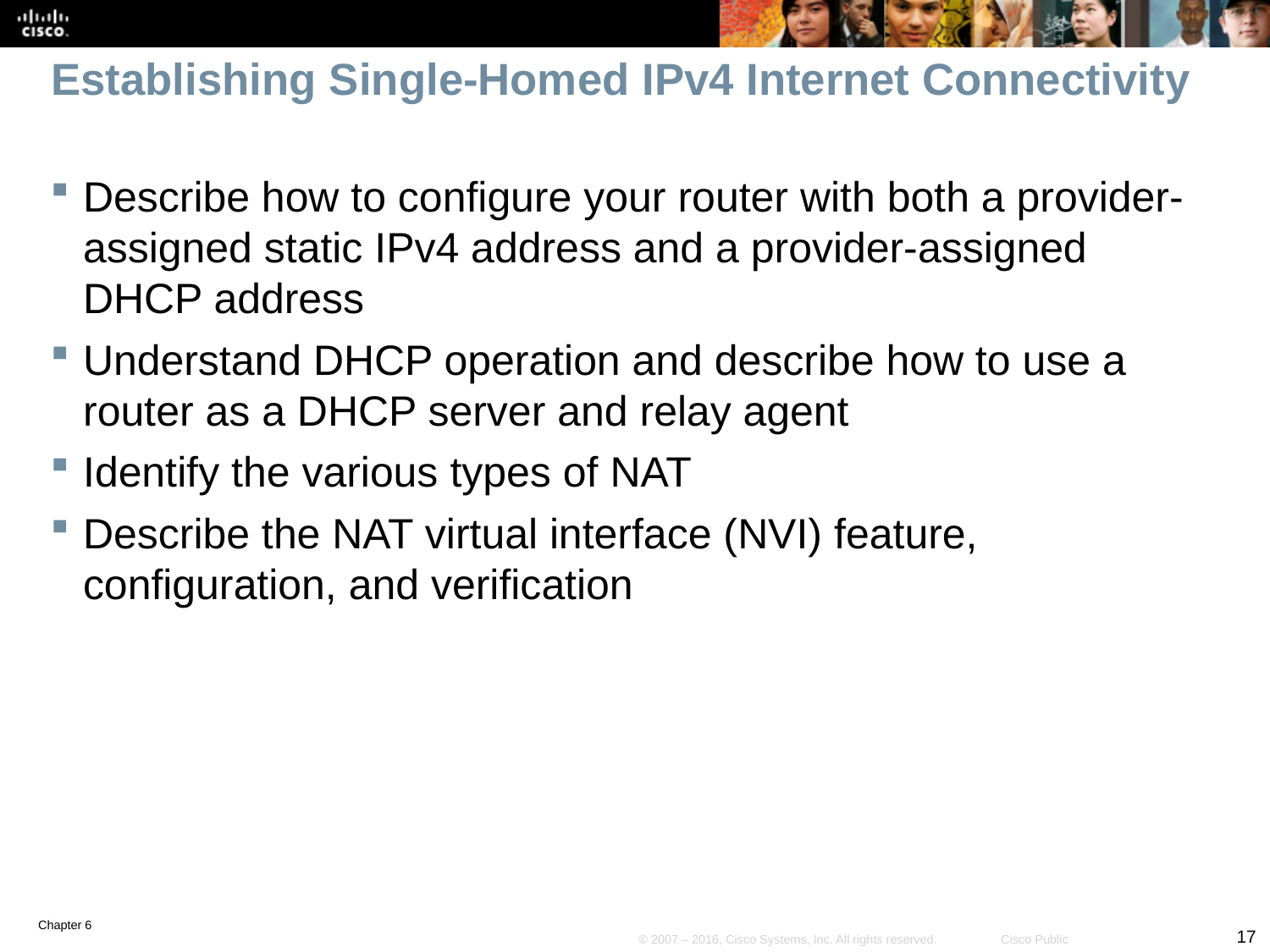

# Establishing Single-Homed IPv4 Internet Connectivity
Describe how to configure your router with both a provider-assigned static IPv4 address and a provider-assigned DHCP address
Understand DHCP operation and describe how to use a router as a DHCP server and relay agent
Identify the various types of NAT
Describe the NAT virtual interface (NVI) feature, configuration, and verification